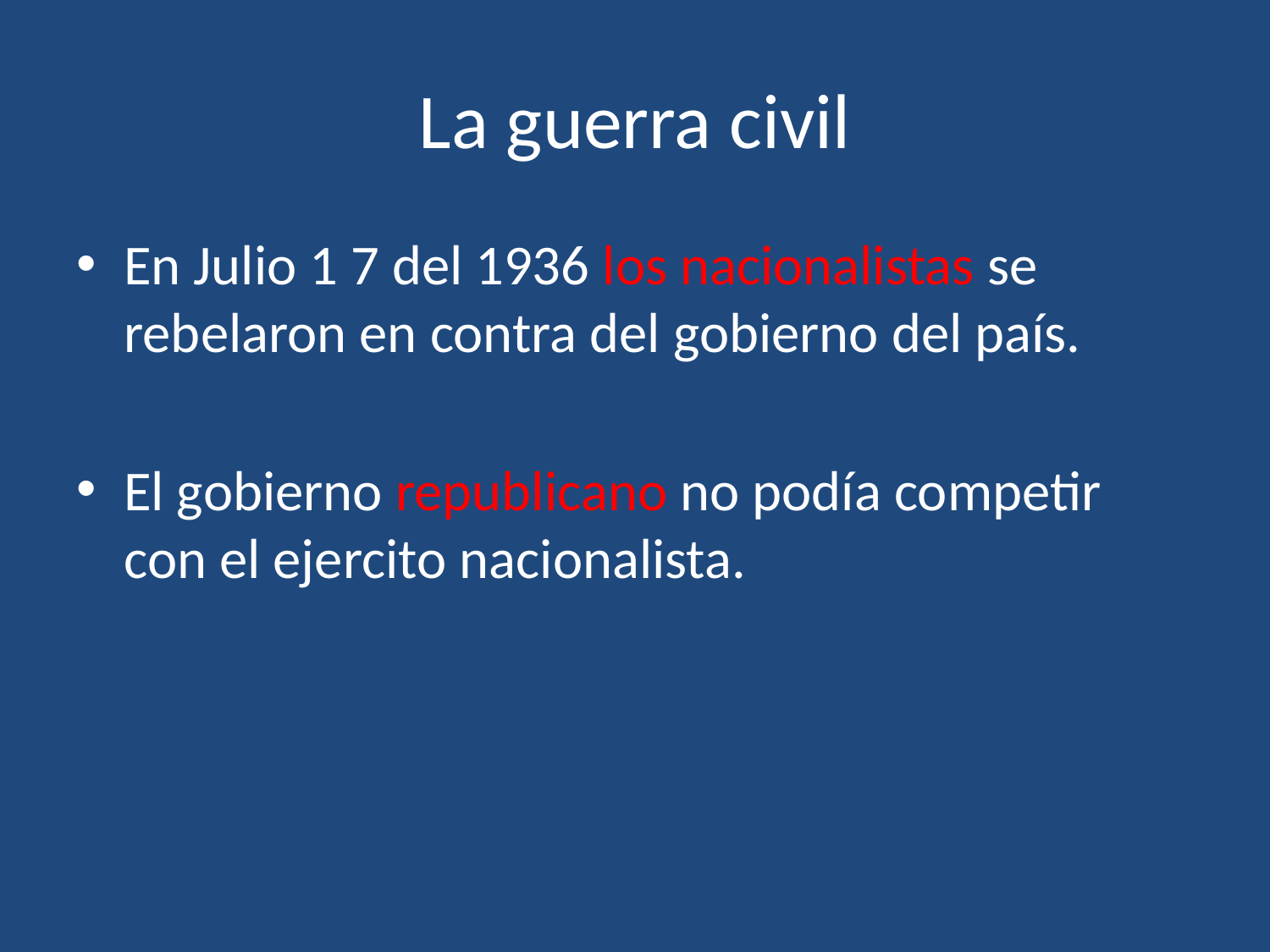

# La guerra civil
En Julio 1 7 del 1936 los nacionalistas se rebelaron en contra del gobierno del país.

El gobierno republicano no podía competir con el ejercito nacionalista.